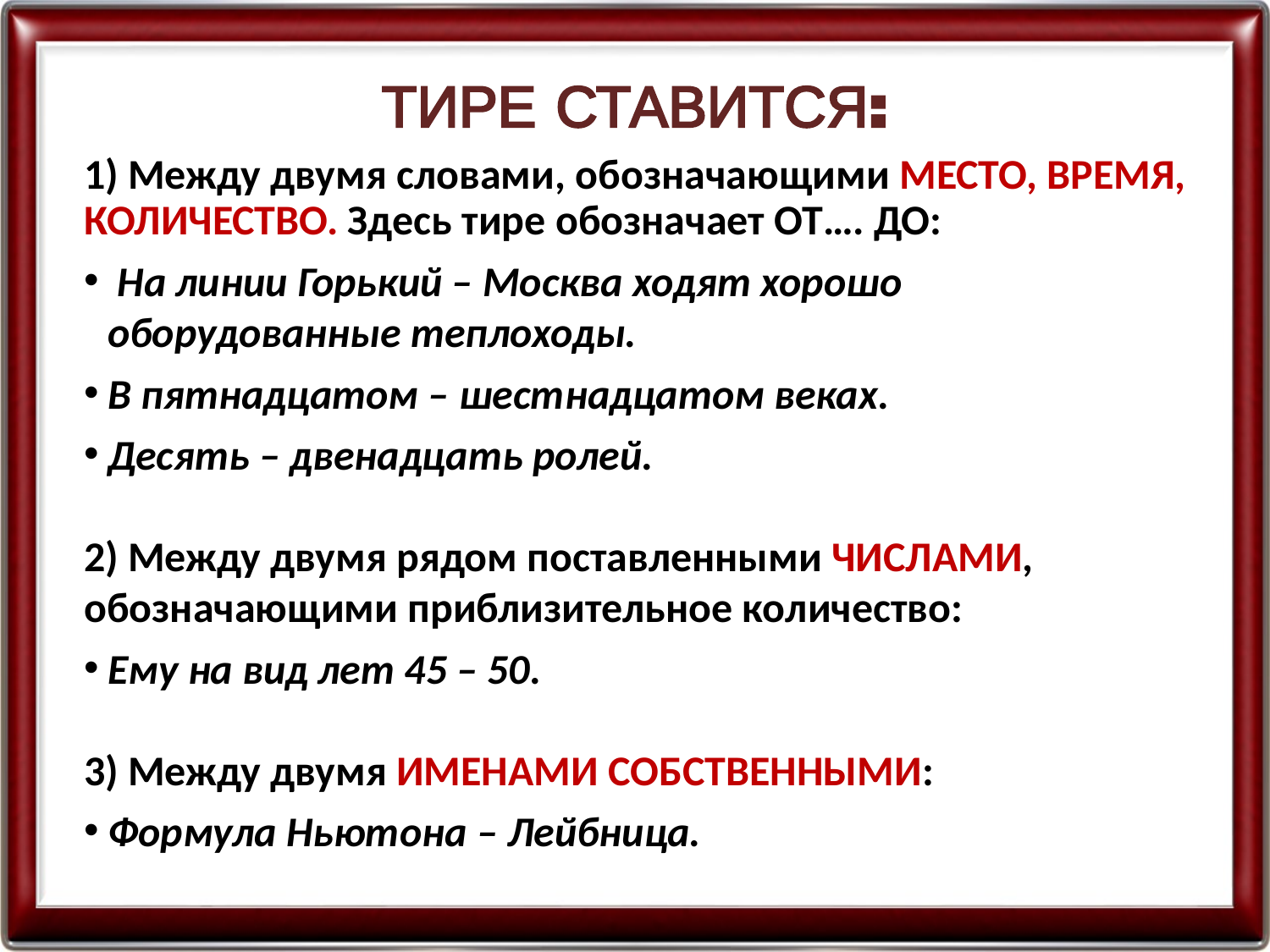

# ТИРЕ СТАВИТСЯ:
1) Между двумя словами, обозначающими МЕСТО, ВРЕМЯ, КОЛИЧЕСТВО. Здесь тире обозначает ОТ…. ДО:
 На линии Горький – Москва ходят хорошо оборудованные теплоходы.
В пятнадцатом – шестнадцатом веках.
Десять – двенадцать ролей.

2) Между двумя рядом поставленными ЧИСЛАМИ, обозначающими приблизительное количество:
Ему на вид лет 45 – 50.

3) Между двумя ИМЕНАМИ СОБСТВЕННЫМИ:
Формула Ньютона – Лейбница.